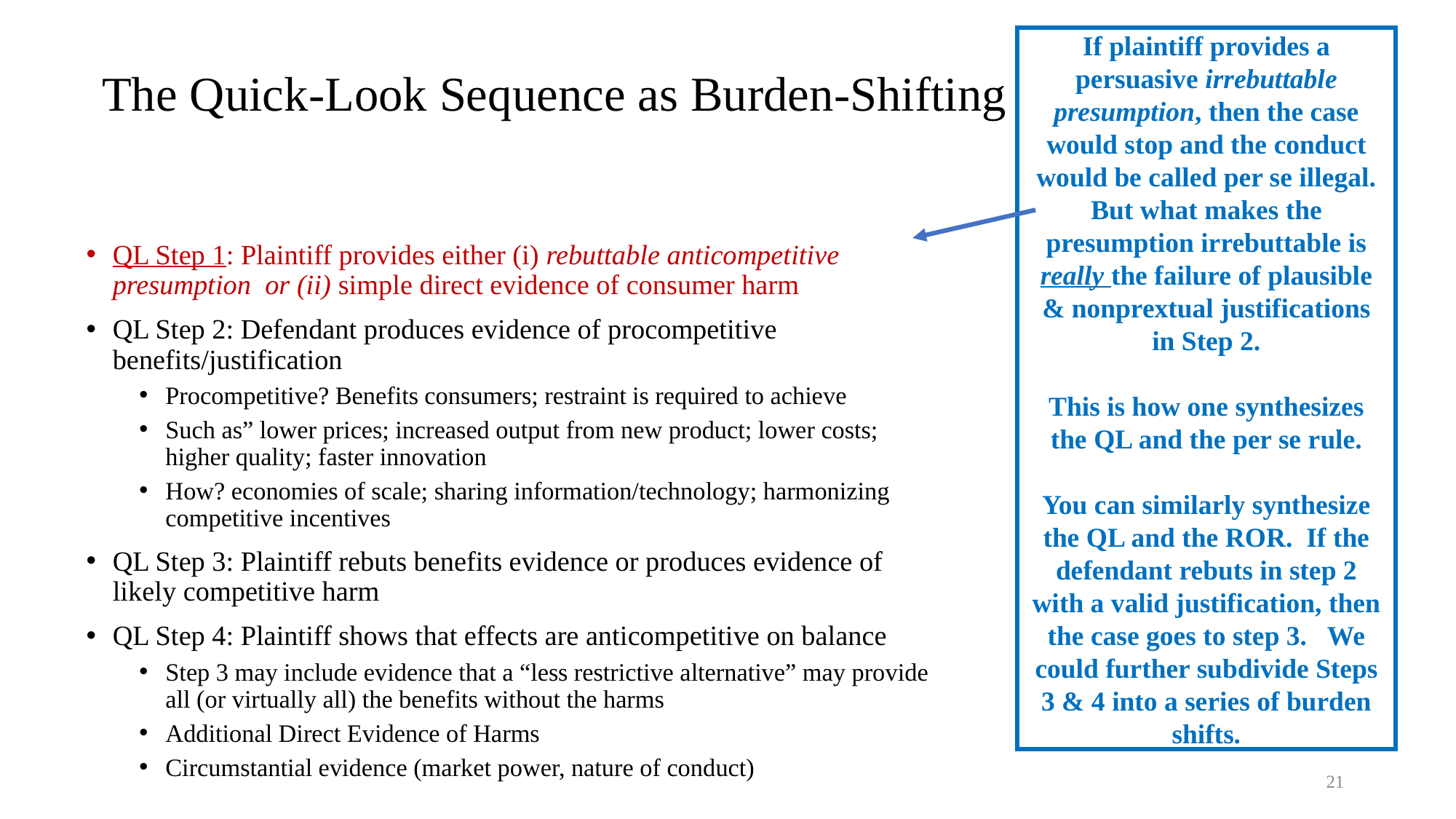

# The Quick-Look Sequence as Burden-Shifting
If plaintiff provides a persuasive irrebuttable presumption, then the case would stop and the conduct would be called per se illegal. But what makes the presumption irrebuttable is really the failure of plausible & nonprextual justifications in Step 2.

This is how one synthesizes the QL and the per se rule.

You can similarly synthesize the QL and the ROR.  If the defendant rebuts in step 2 with a valid justification, then the case goes to step 3.   We could further subdivide Steps 3 & 4 into a series of burden shifts.

QL Step 1: Plaintiff provides either (i) rebuttable anticompetitive presumption  or (ii) simple direct evidence of consumer harm
QL Step 2: Defendant produces evidence of procompetitive benefits/justification
Procompetitive? Benefits consumers; restraint is required to achieve
Such as” lower prices; increased output from new product; lower costs; higher quality; faster innovation
How? economies of scale; sharing information/technology; harmonizing competitive incentives
QL Step 3: Plaintiff rebuts benefits evidence or produces evidence of likely competitive harm
QL Step 4: Plaintiff shows that effects are anticompetitive on balance
Step 3 may include evidence that a “less restrictive alternative” may provide all (or virtually all) the benefits without the harms
Additional Direct Evidence of Harms
Circumstantial evidence (market power, nature of conduct)

21